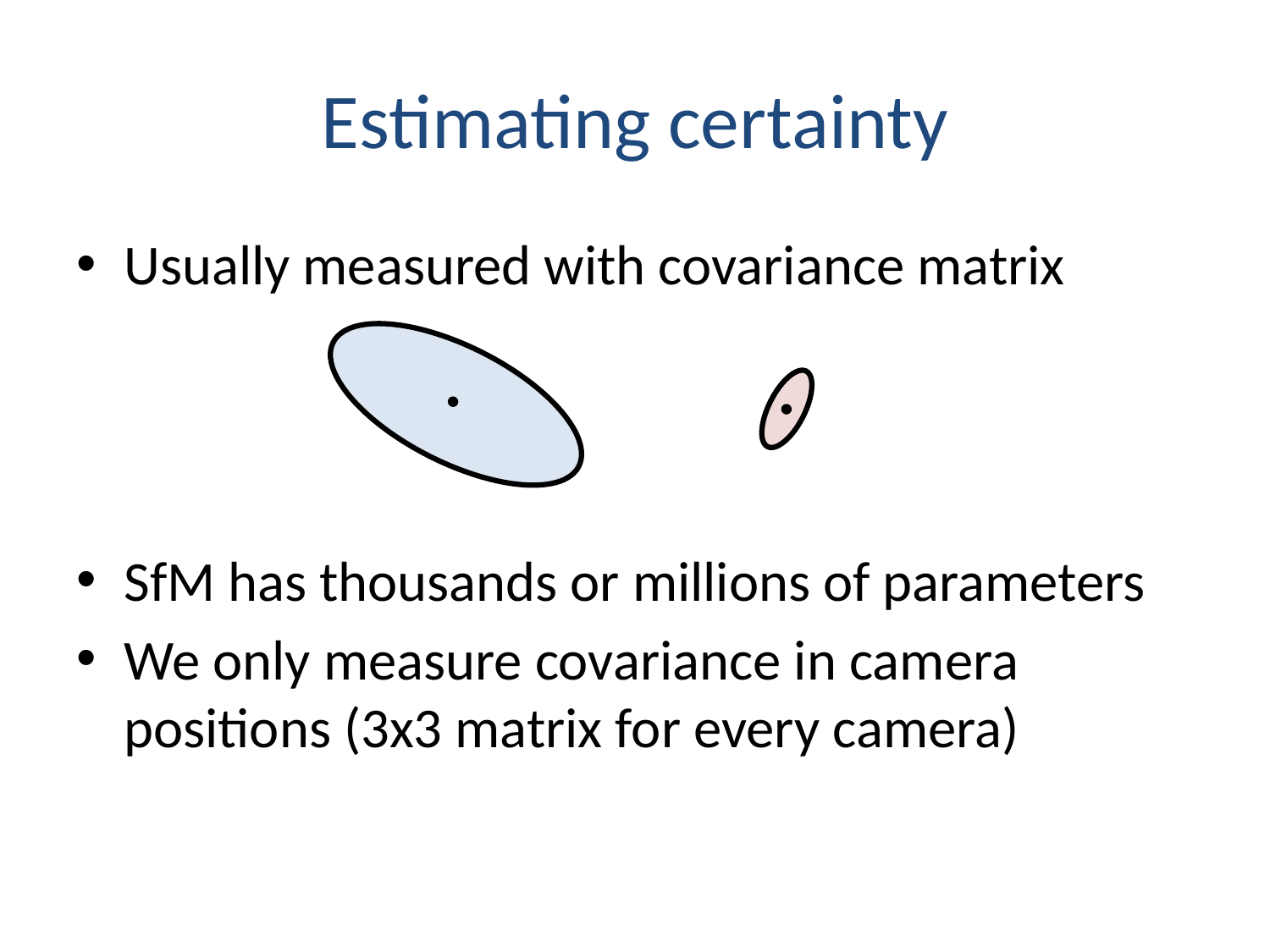

# Estimating certainty
Usually measured with covariance matrix

SfM has thousands or millions of parameters
We only measure covariance in camera positions (3x3 matrix for every camera)